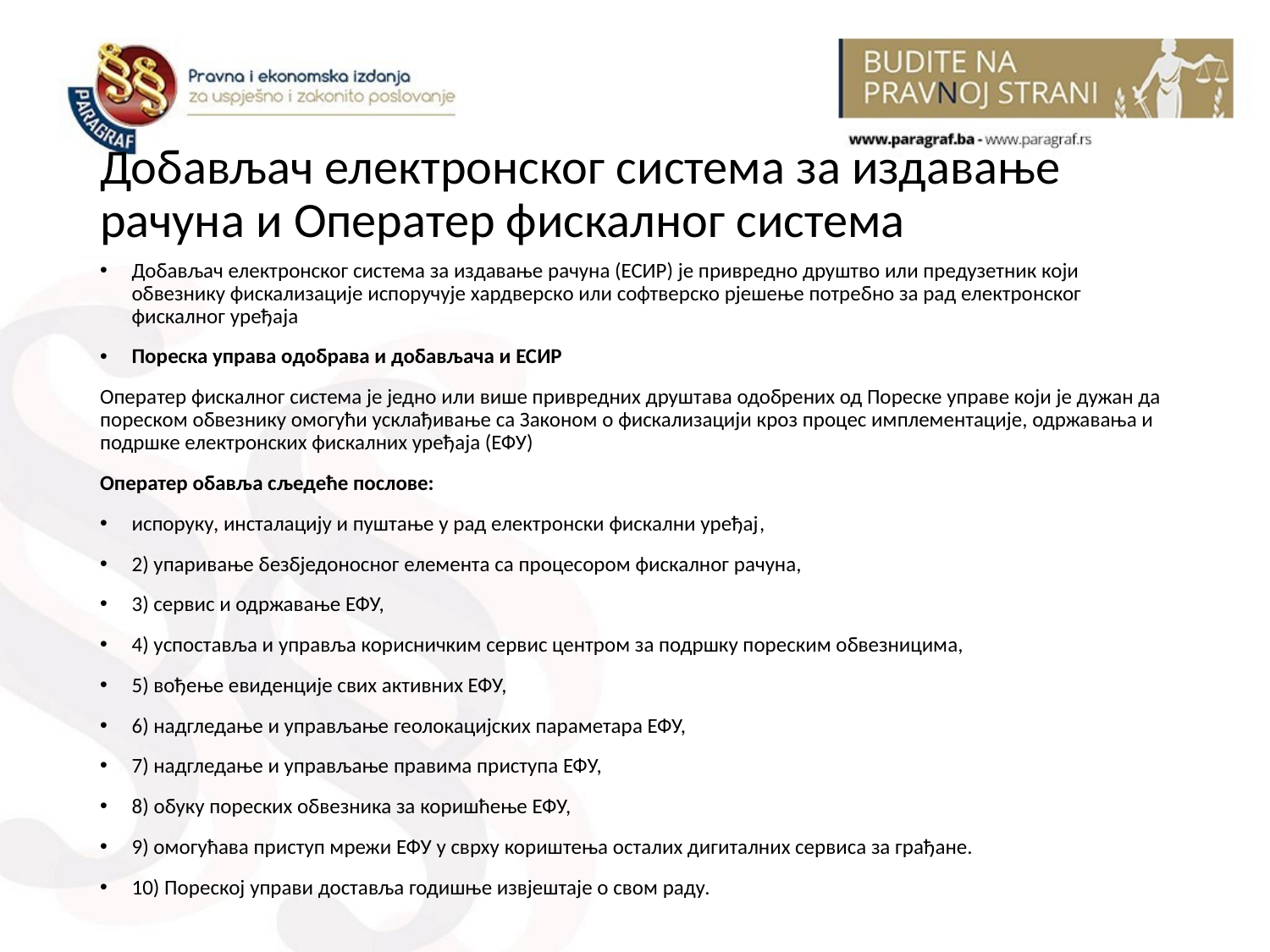

# Добављач електронског система за издавање рачуна и Оператер фискалног система
Добављач електронског система за издавање рачуна (ЕСИР) је привредно друштво или предузетник који обвезнику фискализације испоручује хардверско или софтверско рјешење потребно за рад електронског фискалног уређаја
Пореска управа одобрава и добављача и ЕСИР
Оператер фискалног система је једно или више привредних друштава одобрених од Пореске управе који је дужан да пореском обвезнику омогући усклађивање са Законом о фискализацији кроз процес имплементације, одржавања и подршке електронских фискалних уређаја (ЕФУ)
Оператер обавља сљедеће послове:
испоруку, инсталацију и пуштање у рад електронски фискални уређај,
2) упаривање безбједоносног елемента са процесором фискалног рачуна,
3) сервис и одржавање ЕФУ,
4) успоставља и управља корисничким сервис центром за подршку пореским обвезницима,
5) вођење евиденције свих активних ЕФУ,
6) надгледање и управљање геолокацијских параметара ЕФУ,
7) надгледање и управљање правима приступа ЕФУ,
8) oбуку пореских обвезника за коришћење ЕФУ,
9) омогућава приступ мрежи ЕФУ у сврху кориштења осталих дигиталних сервиса за грађане.
10) Пореској управи доставља годишње извјештаје о свом раду.